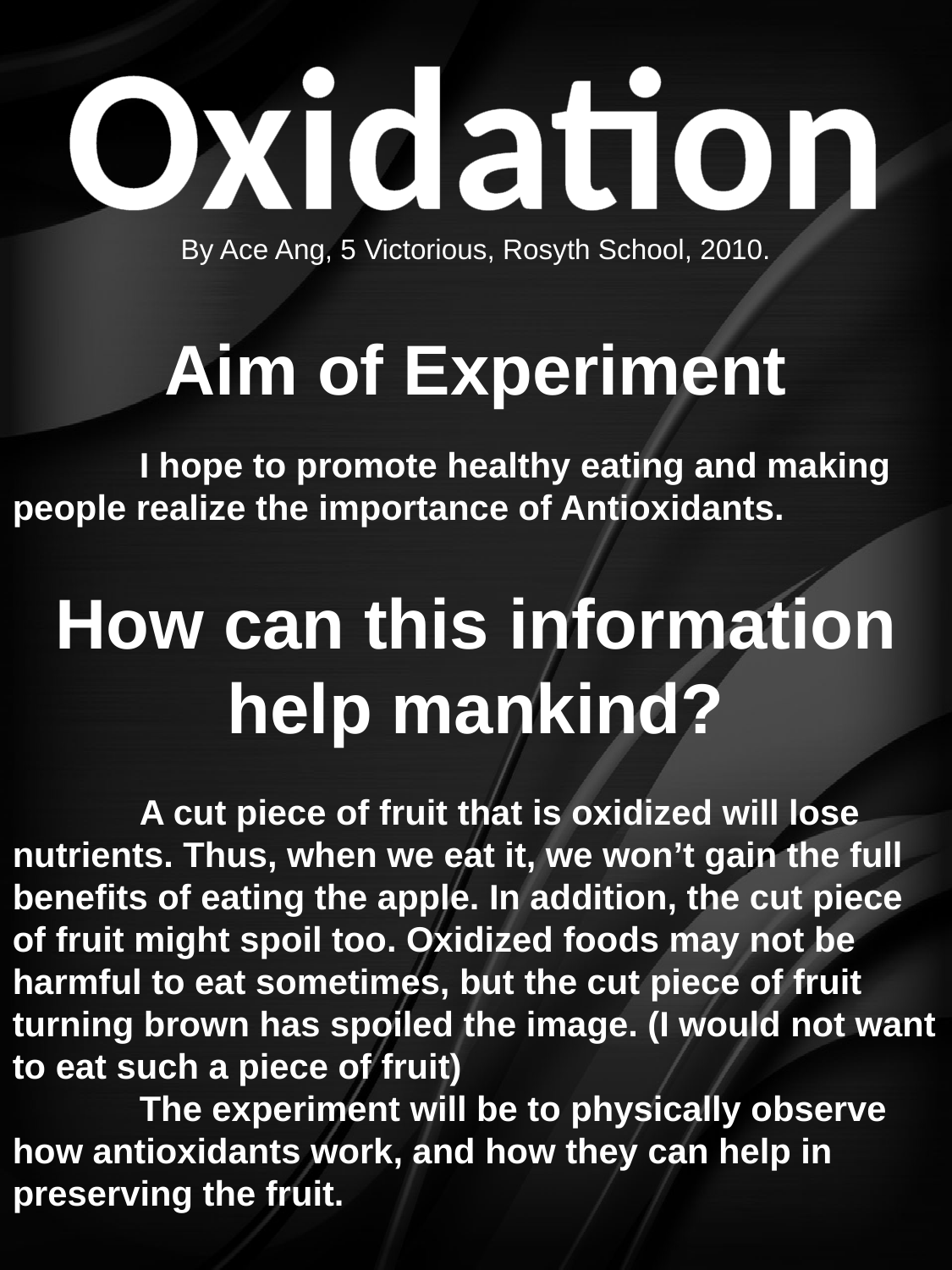

Oxidation
By Ace Ang, 5 Victorious, Rosyth School, 2010.

Aim of Experiment

	I hope to promote healthy eating and making people realize the importance of Antioxidants.

How can this information help mankind?

	A cut piece of fruit that is oxidized will lose nutrients. Thus, when we eat it, we won’t gain the full benefits of eating the apple. In addition, the cut piece of fruit might spoil too. Oxidized foods may not be harmful to eat sometimes, but the cut piece of fruit turning brown has spoiled the image. (I would not want to eat such a piece of fruit)
	The experiment will be to physically observe how antioxidants work, and how they can help in preserving the fruit.